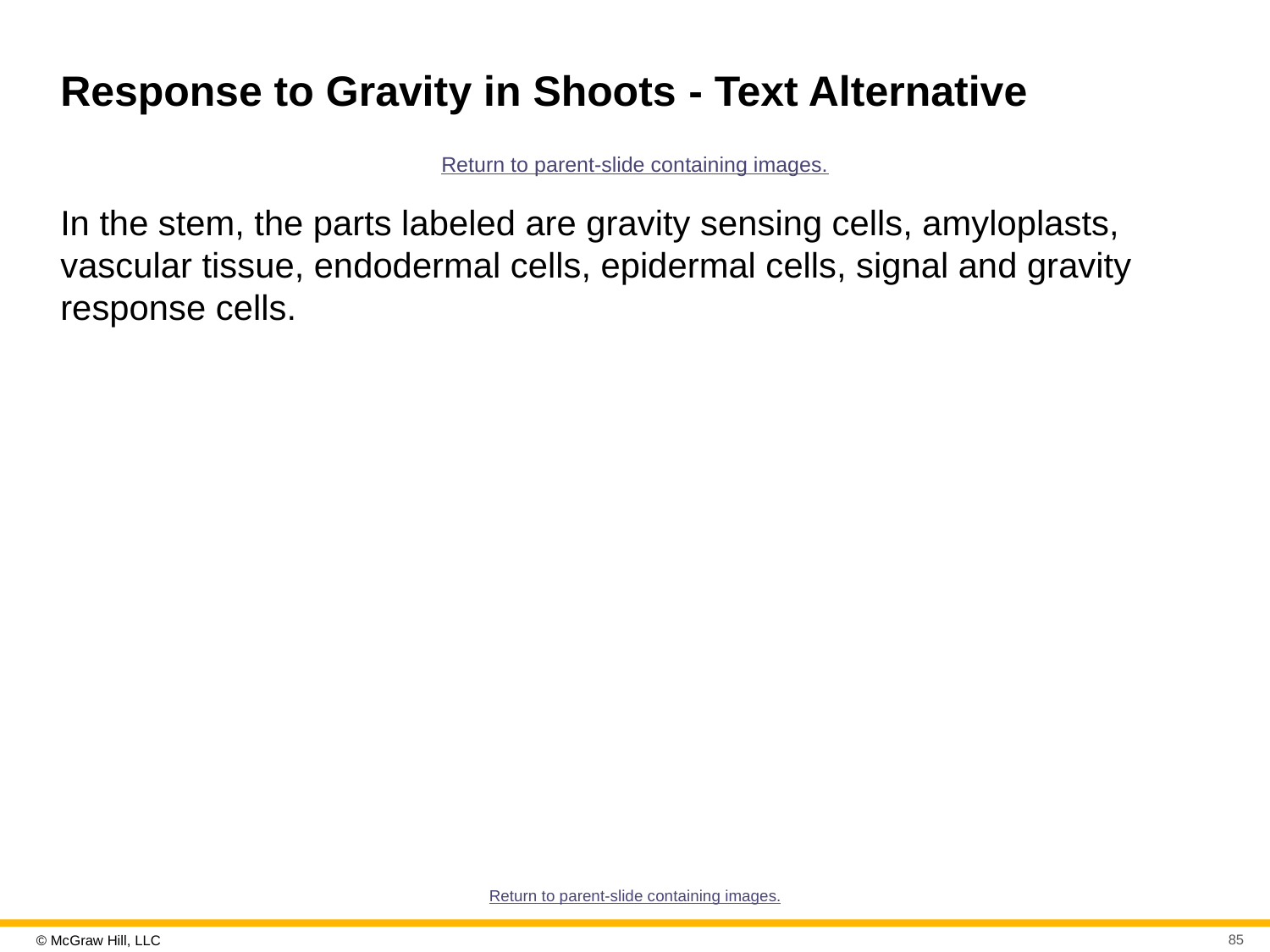

# Response to Gravity in Shoots - Text Alternative
Return to parent-slide containing images.
In the stem, the parts labeled are gravity sensing cells, amyloplasts, vascular tissue, endodermal cells, epidermal cells, signal and gravity response cells.
Return to parent-slide containing images.
85